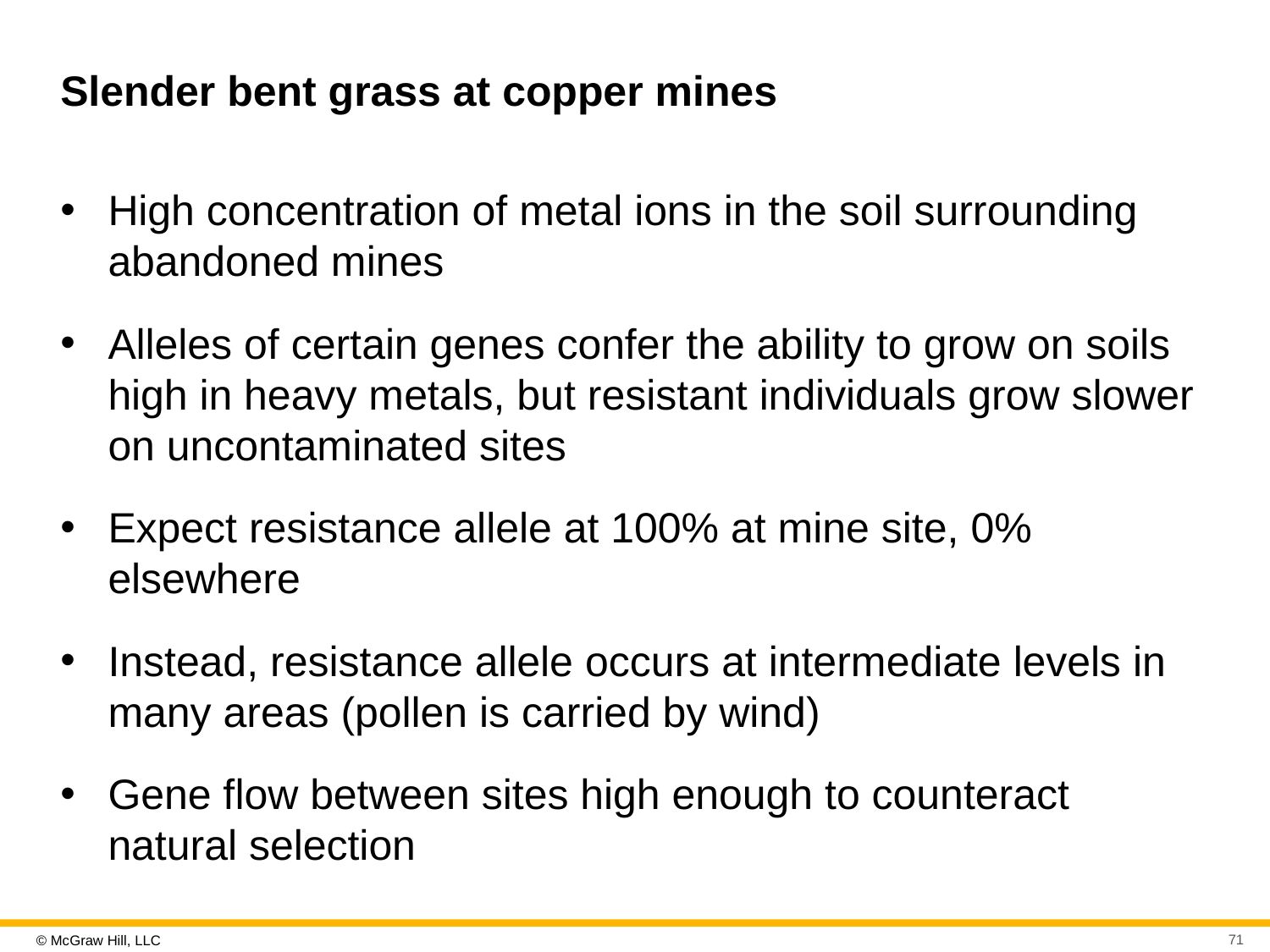

# Slender bent grass at copper mines
High concentration of metal ions in the soil surrounding abandoned mines
Alleles of certain genes confer the ability to grow on soils high in heavy metals, but resistant individuals grow slower on uncontaminated sites
Expect resistance allele at 100% at mine site, 0% elsewhere
Instead, resistance allele occurs at intermediate levels in many areas (pollen is carried by wind)
Gene flow between sites high enough to counteract natural selection
71